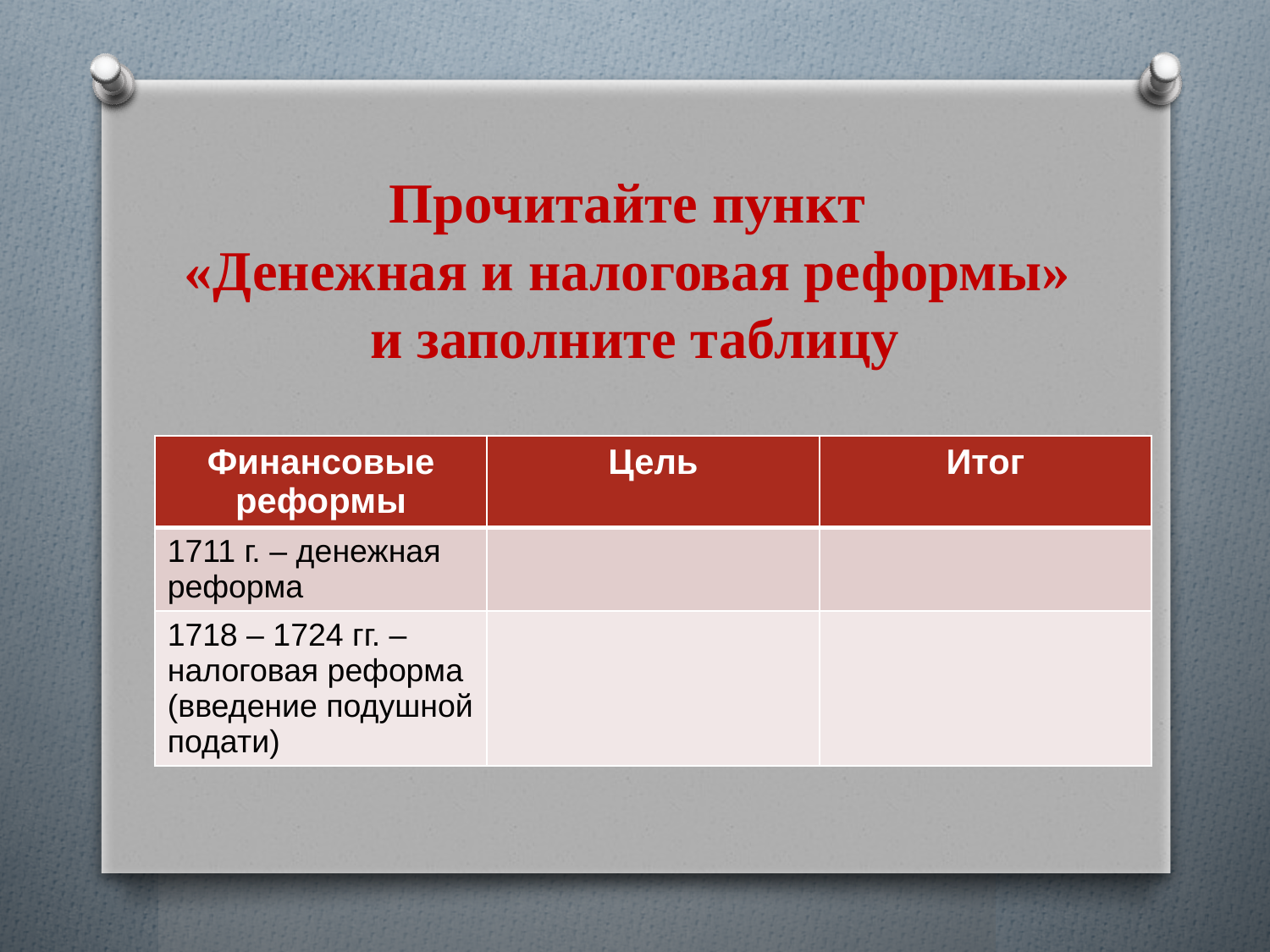

# Прочитайте пункт «Денежная и налоговая реформы» и заполните таблицу

| Финансовые реформы | Цель | Итог |
| --- | --- | --- |
| 1711 г. – денежная реформа |  |  |
| 1718 – 1724 гг. – налоговая реформа (введение подушной подати) |  |  |